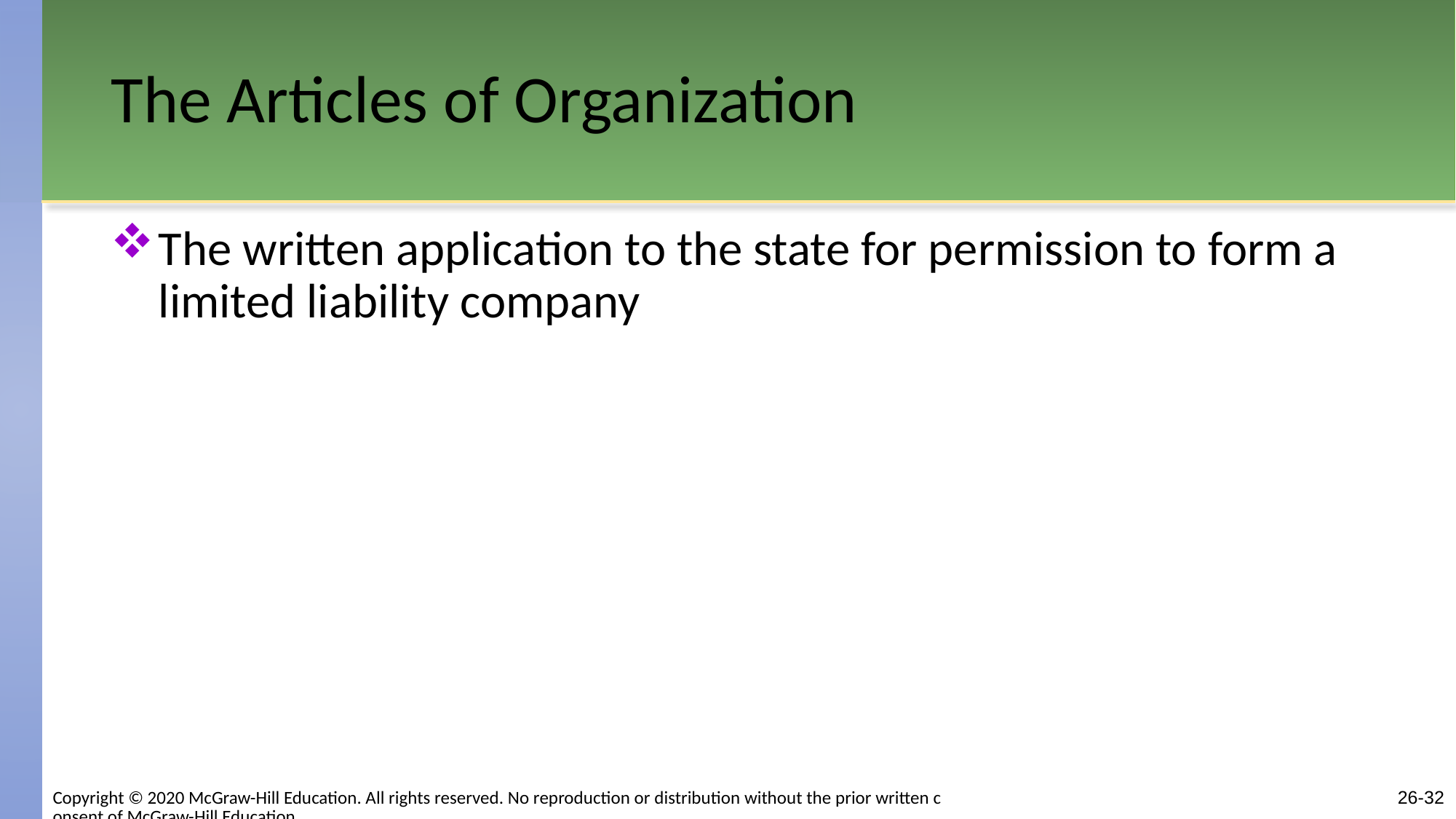

# The Articles of Organization
The written application to the state for permission to form a limited liability company
Copyright © 2020 McGraw-Hill Education. All rights reserved. No reproduction or distribution without the prior written consent of McGraw-Hill Education.
26-32